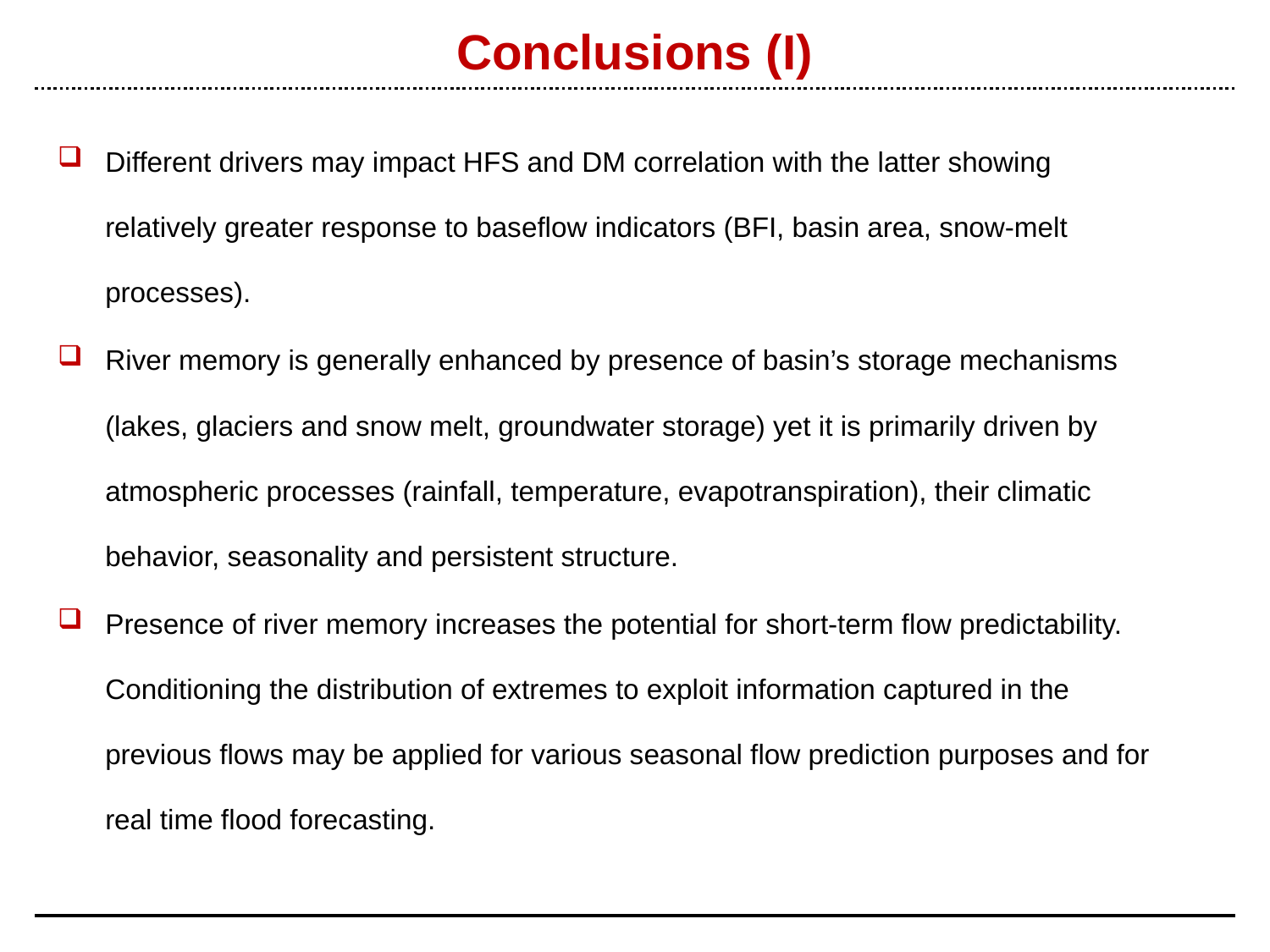

# Conclusions (I)
Different drivers may impact HFS and DM correlation with the latter showing relatively greater response to baseflow indicators (BFI, basin area, snow-melt processes).
River memory is generally enhanced by presence of basin’s storage mechanisms (lakes, glaciers and snow melt, groundwater storage) yet it is primarily driven by atmospheric processes (rainfall, temperature, evapotranspiration), their climatic behavior, seasonality and persistent structure.
Presence of river memory increases the potential for short-term flow predictability. Conditioning the distribution of extremes to exploit information captured in the previous flows may be applied for various seasonal flow prediction purposes and for real time flood forecasting.